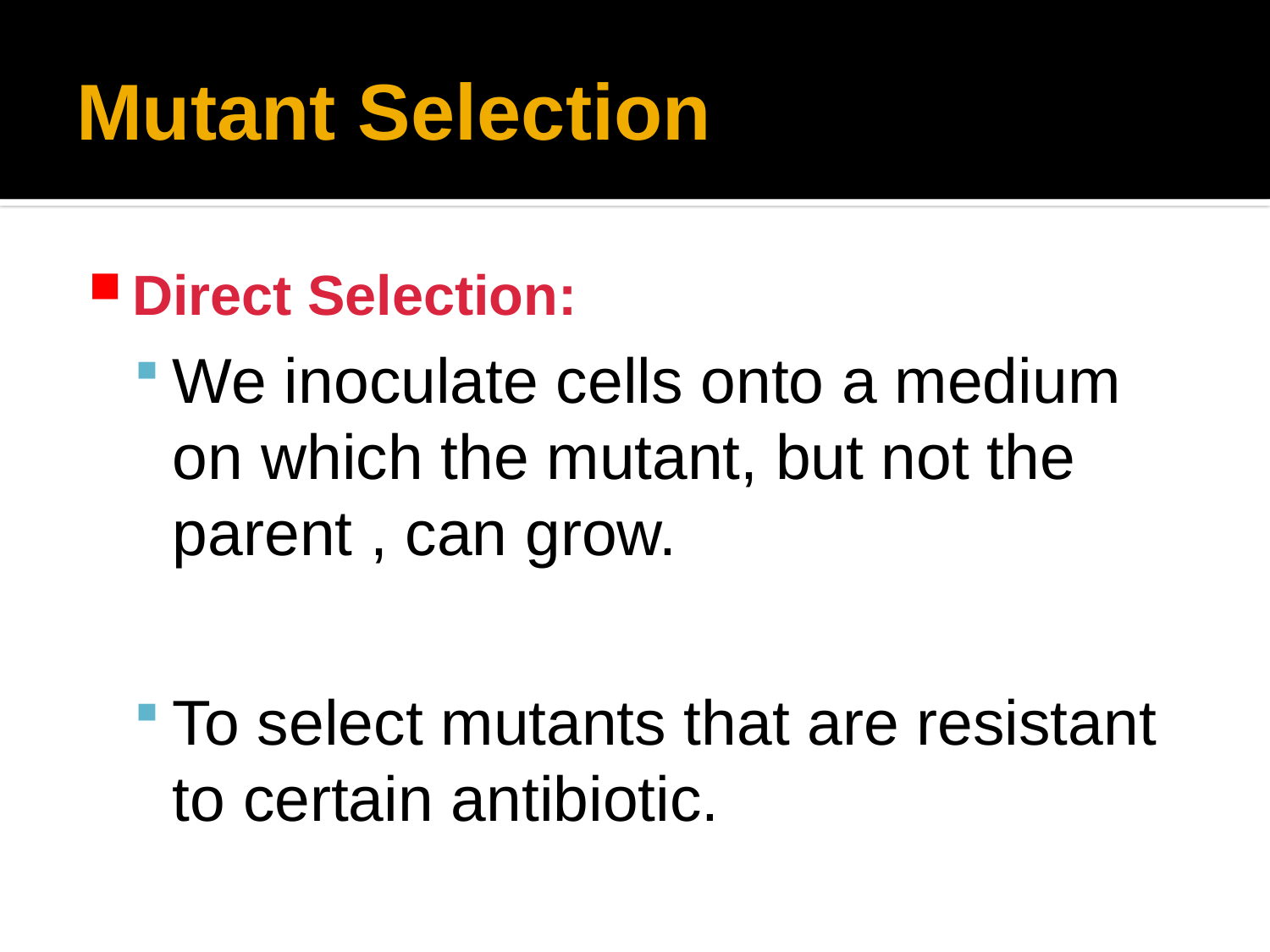

# Mutant Selection
Direct Selection:
We inoculate cells onto a medium on which the mutant, but not the parent , can grow.

To select mutants that are resistant to certain antibiotic.